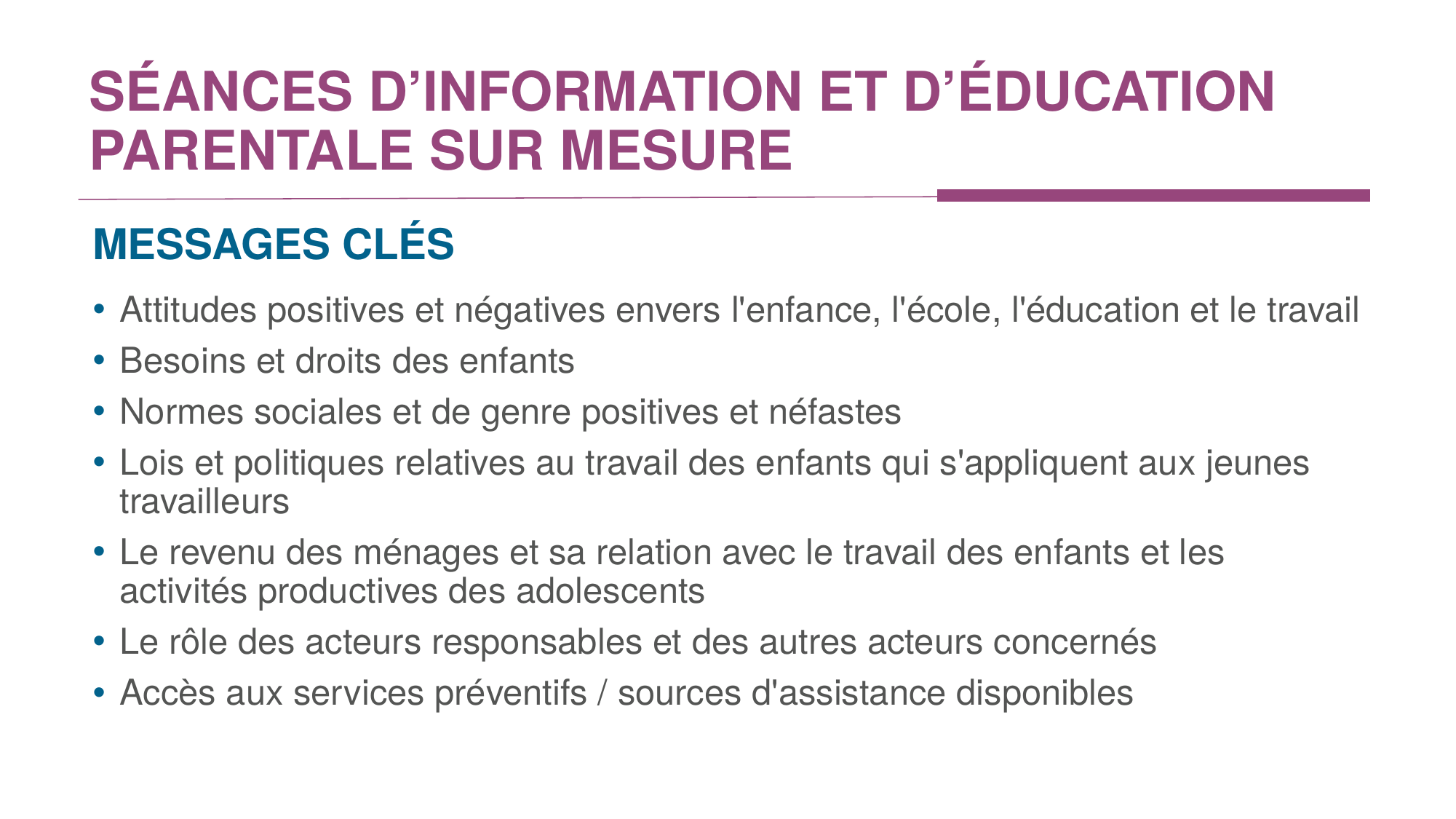

# SÉANCES D’INFORMATION ET D’ÉDUCATION PARENTALE SUR MESURE
MESSAGES CLÉS
Attitudes positives et négatives envers l'enfance, l'école, l'éducation et le travail
Besoins et droits des enfants
Normes sociales et de genre positives et néfastes
Lois et politiques relatives au travail des enfants qui s'appliquent aux jeunes travailleurs
Le revenu des ménages et sa relation avec le travail des enfants et les activités productives des adolescents
Le rôle des acteurs responsables et des autres acteurs concernés
Accès aux services préventifs / sources d'assistance disponibles